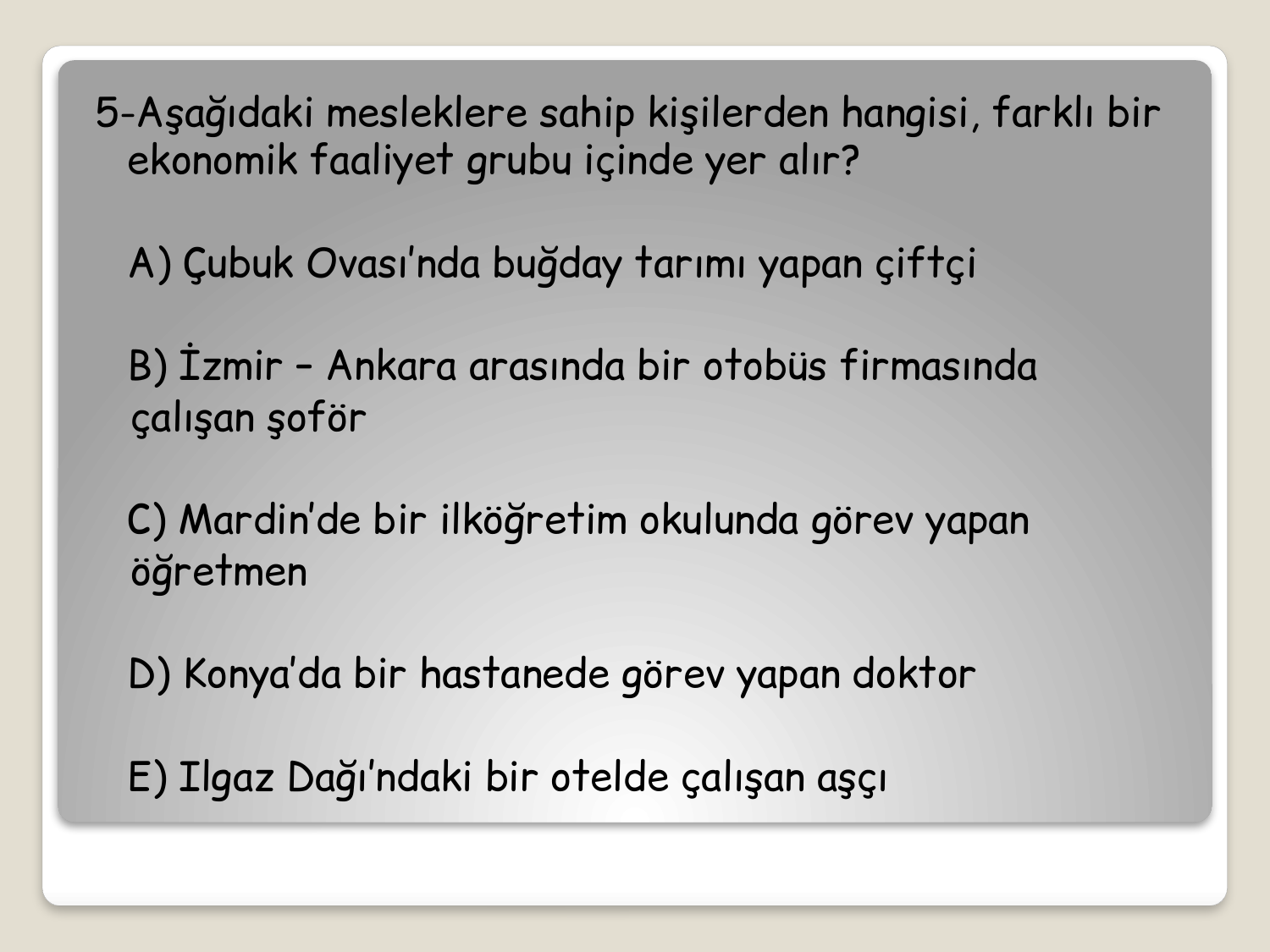

5-Aşağıdaki mesleklere sahip kişilerden hangisi, farklı bir ekonomik faaliyet grubu içinde yer alır?

	A) Çubuk Ovası’nda buğday tarımı yapan çiftçi

	B) İzmir – Ankara arasında bir otobüs firmasında
   çalışan şoför

	C) Mardin’de bir ilköğretim okulunda görev yapan
   öğretmen

	D) Konya’da bir hastanede görev yapan doktor

	E) Ilgaz Dağı’ndaki bir otelde çalışan aşçı